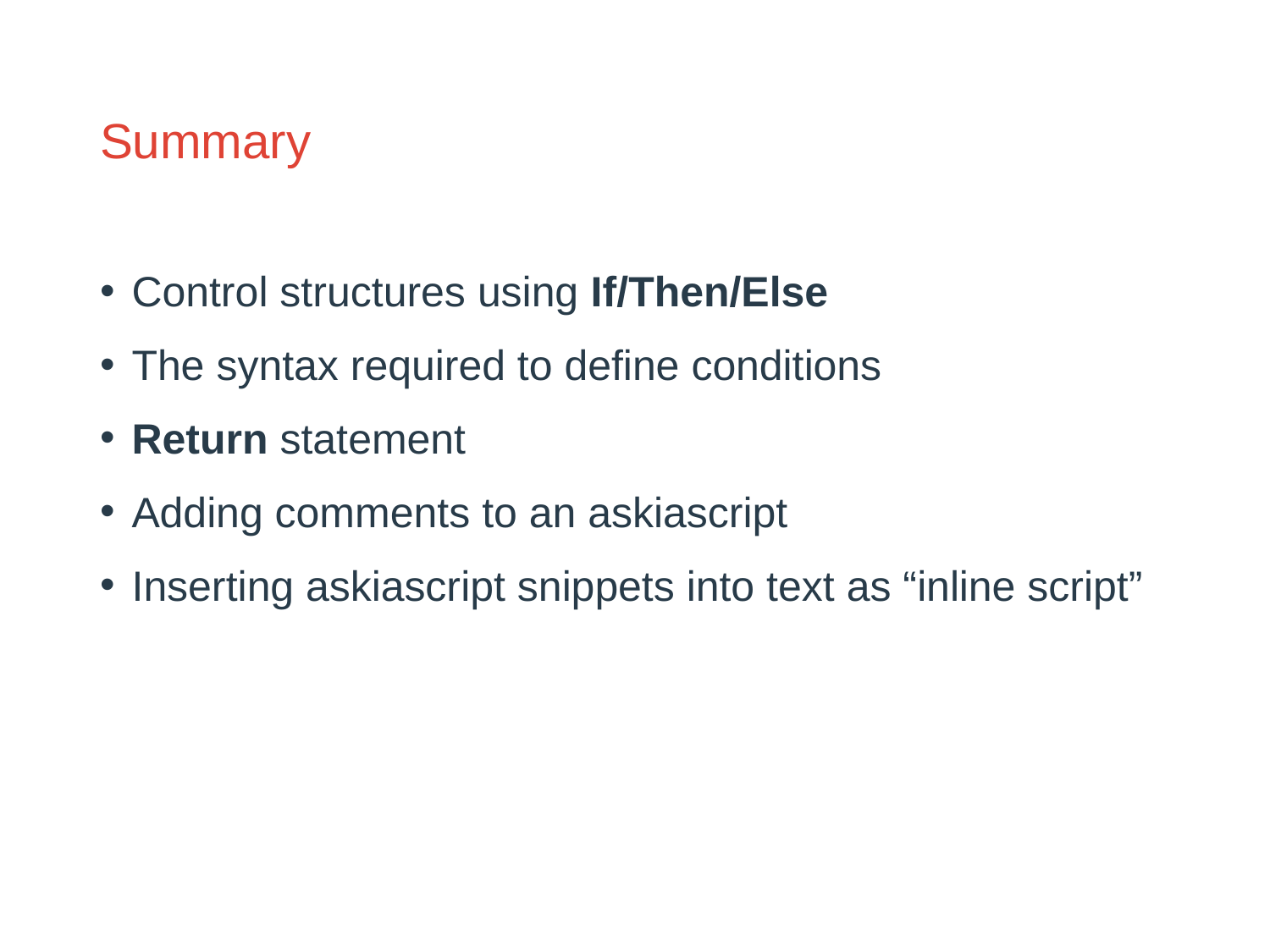

# Summary
Control structures using If/Then/Else
The syntax required to define conditions
Return statement
Adding comments to an askiascript
Inserting askiascript snippets into text as “inline script”